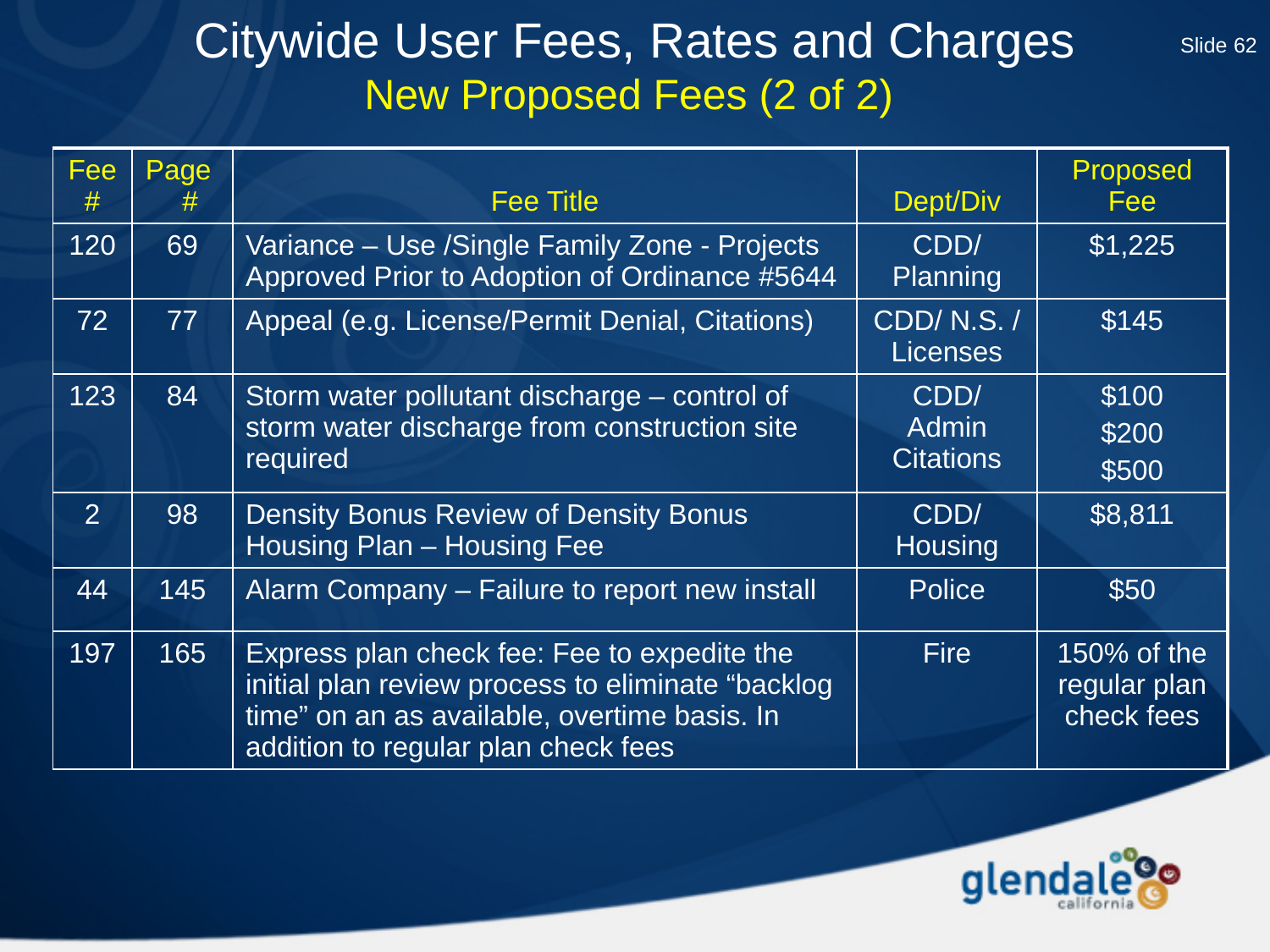

Citywide User Fees, Rates and Charges
New Proposed Fees (2 of 2)
Slide 62
| Fee# | Page # | Fee Title | Dept/Div | Proposed Fee |
| --- | --- | --- | --- | --- |
| 120 | 69 | Variance – Use /Single Family Zone - Projects Approved Prior to Adoption of Ordinance #5644 | CDD/ Planning | $1,225 |
| 72 | 77 | Appeal (e.g. License/Permit Denial, Citations) | CDD/ N.S. / Licenses | $145 |
| 123 | 84 | Storm water pollutant discharge – control of storm water discharge from construction site required | CDD/ Admin Citations | $100 $200 $500 |
| 2 | 98 | Density Bonus Review of Density Bonus Housing Plan – Housing Fee | CDD/ Housing | $8,811 |
| 44 | 145 | Alarm Company – Failure to report new install | Police | $50 |
| 197 | 165 | Express plan check fee: Fee to expedite the initial plan review process to eliminate “backlog time” on an as available, overtime basis. In addition to regular plan check fees | Fire | 150% of the regular plan check fees |